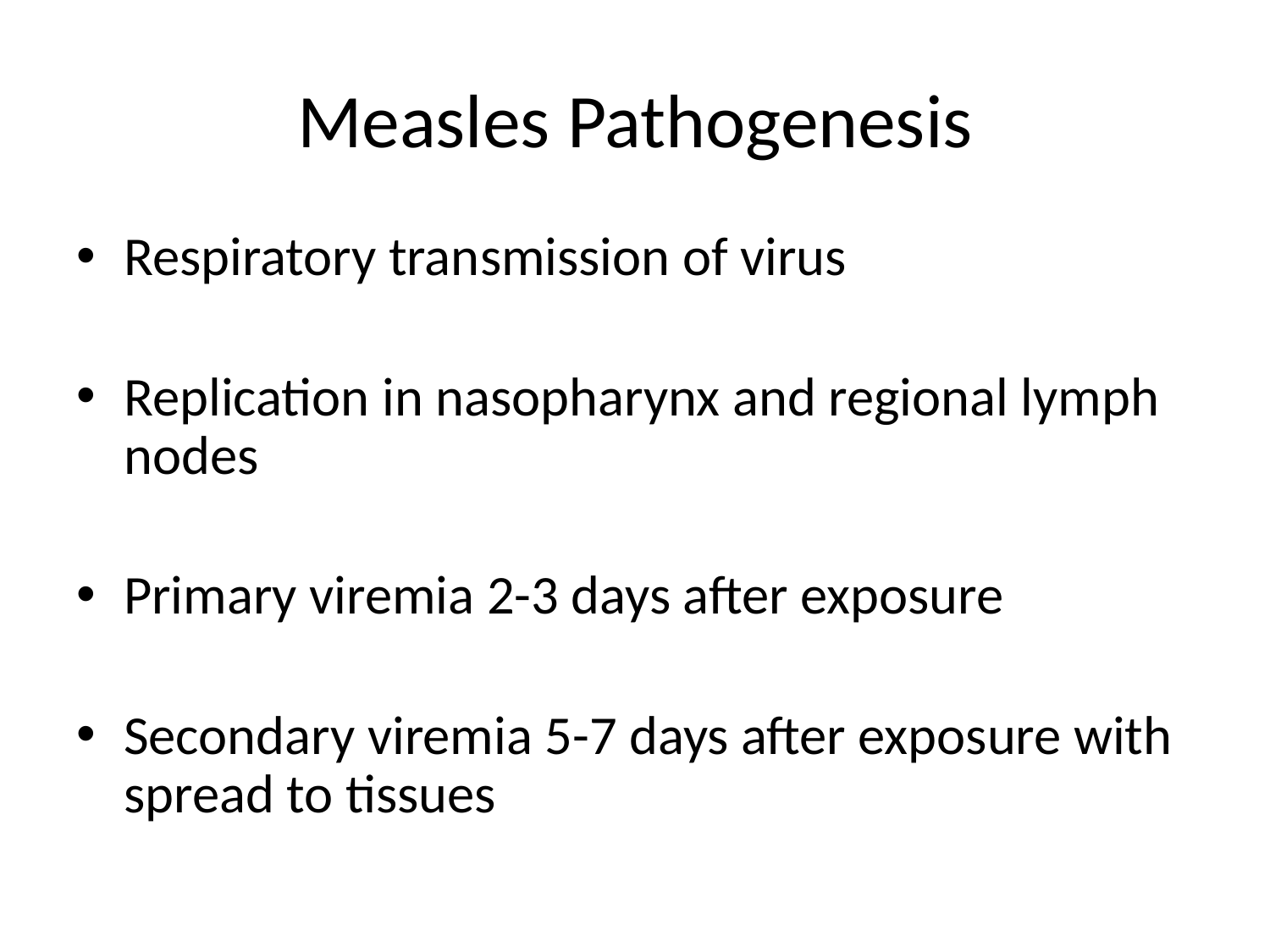

# Measles Pathogenesis
Respiratory transmission of virus

Replication in nasopharynx and regional lymph nodes

Primary viremia 2-3 days after exposure

Secondary viremia 5-7 days after exposure with spread to tissues